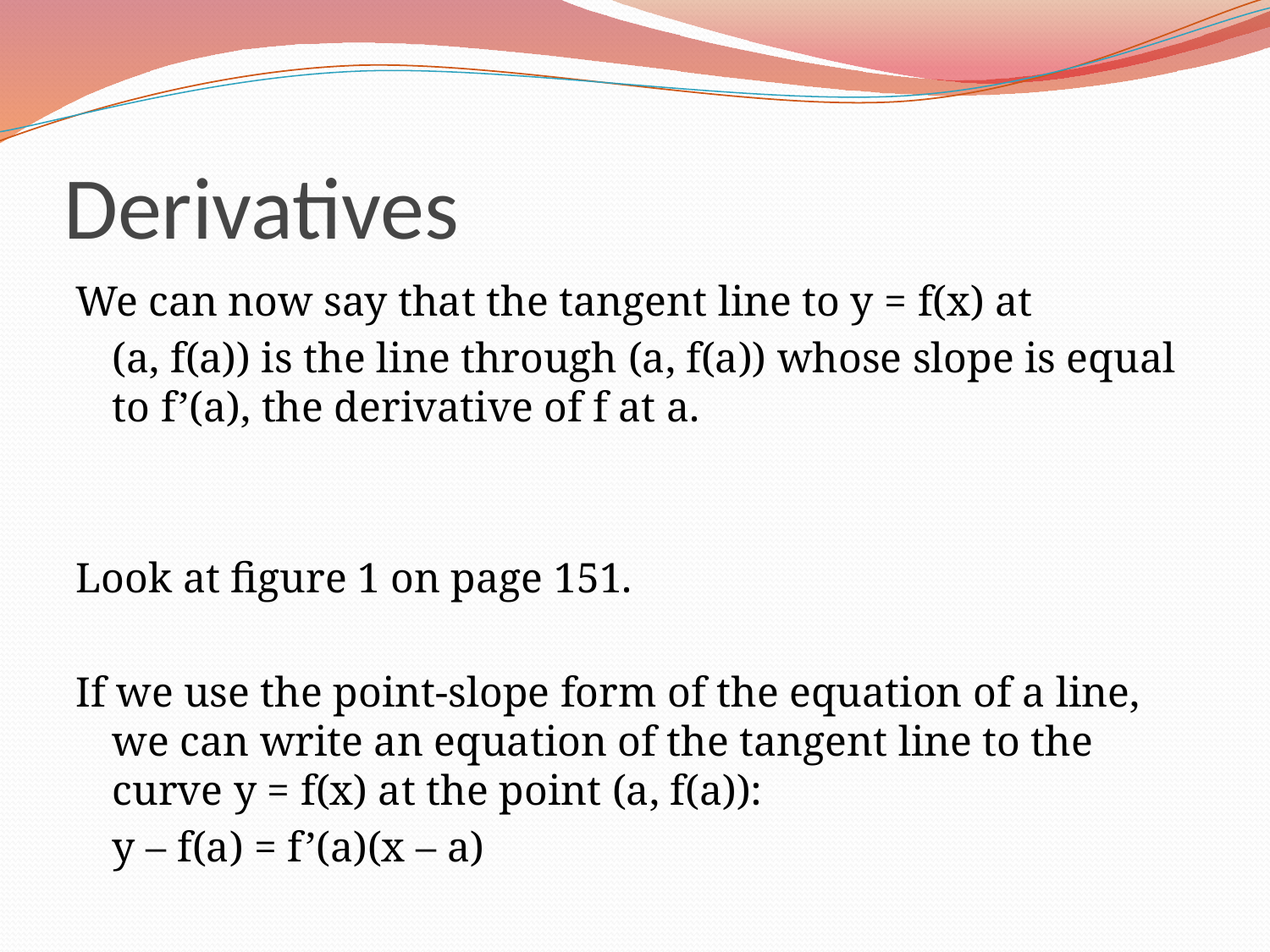

# Derivatives
We can now say that the tangent line to y = f(x) at
	(a, f(a)) is the line through (a, f(a)) whose slope is equal to f’(a), the derivative of f at a.

Look at figure 1 on page 151.

If we use the point-slope form of the equation of a line, we can write an equation of the tangent line to the curve y = f(x) at the point (a, f(a)):
			y – f(a) = f’(a)(x – a)